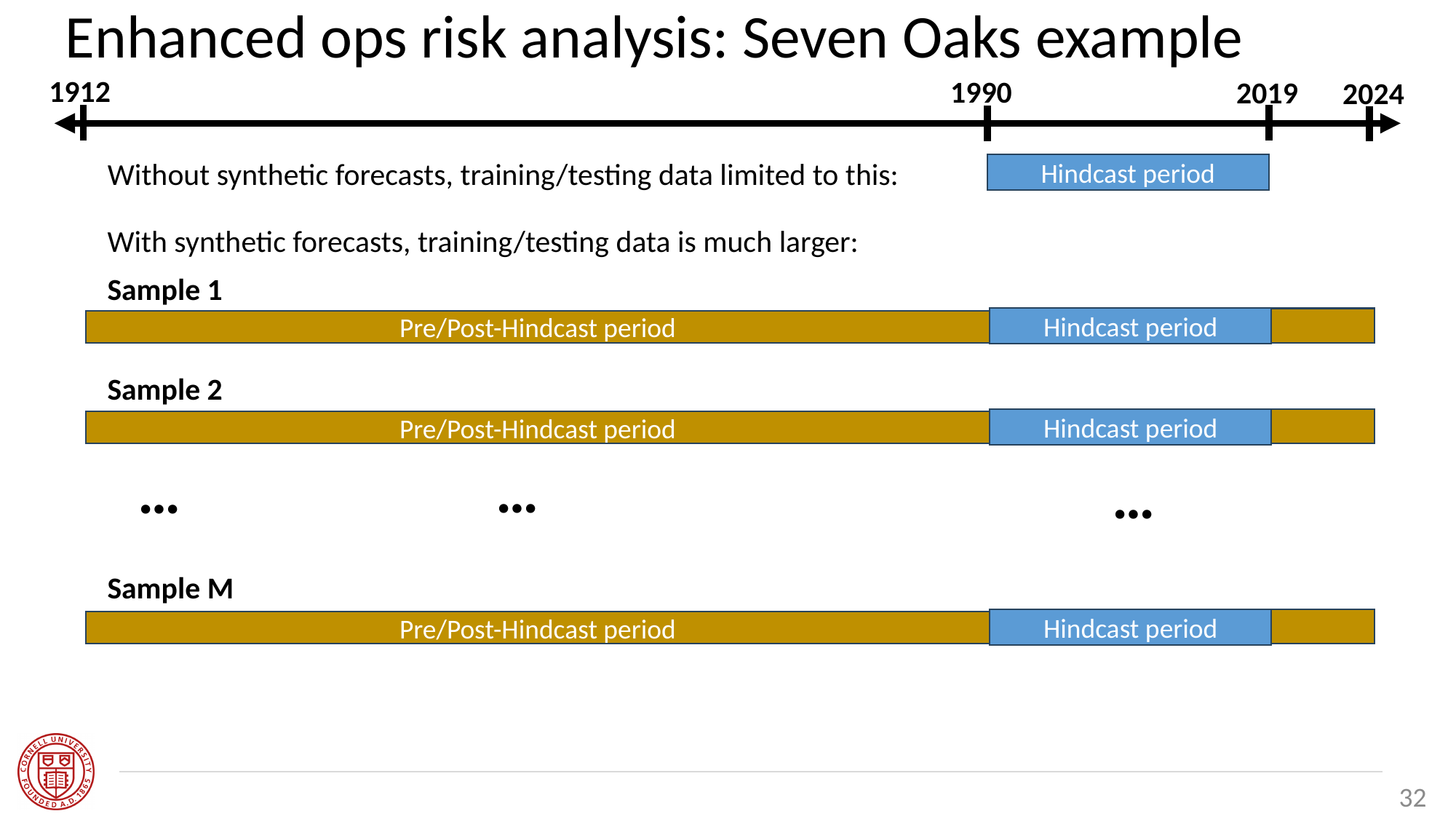

Enhanced ops risk analysis: Seven Oaks example
1912
1990
2019
2024
Without synthetic forecasts, training/testing data limited to this:
Hindcast period
With synthetic forecasts, training/testing data is much larger:
Sample 1
Hindcast period

Pre/Post-Hindcast period

Sample 2

Hindcast period

Pre/Post-Hindcast period
…
…
…
Sample M
Hindcast period

Pre/Post-Hindcast period
32